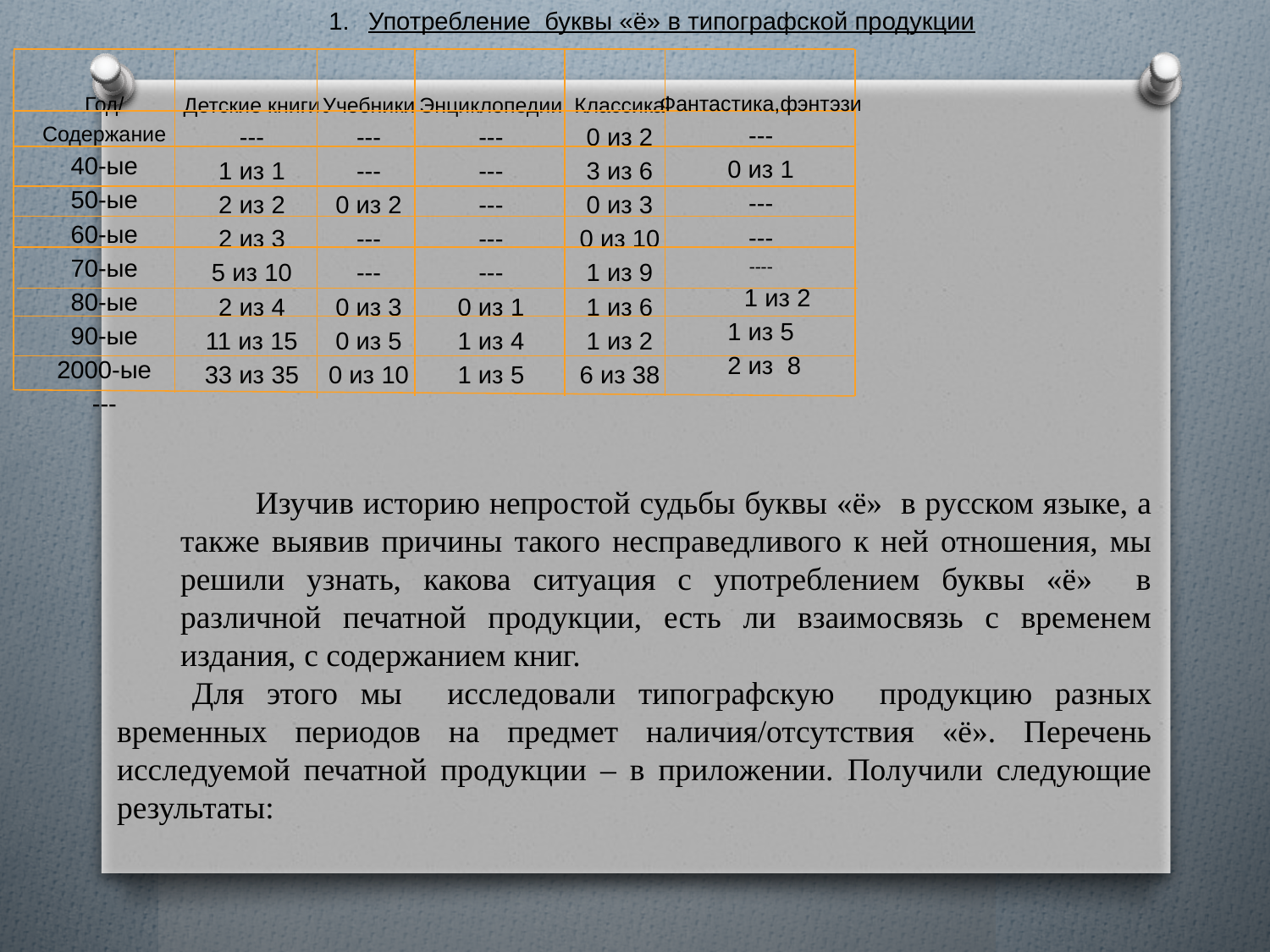

Употребление  буквы «ё» в типографской продукции
Фантастика,фэнтэзи
---
0 из 1
---
---
----
                1 из 2
1 из 5
 2 из  8
Год/Содержание
40-ые
50-ые
60-ые
70-ые
80-ые
90-ые
2000-ые
---
Детские книги
---
1 из 1
2 из 2
2 из 3
5 из 10
2 из 4
11 из 15
33 из 35
Учебники
---
---
0 из 2
---
---
0 из 3
0 из 5
0 из 10
Энциклопедии
---
---
---
---
---
0 из 1
1 из 4
1 из 5
Классика
0 из 2
3 из 6
0 из 3
0 из 10
1 из 9
1 из 6
1 из 2
6 из 38
Изучив историю непростой судьбы буквы «ё»  в русском языке, а также выявив причины такого несправедливого к ней отношения, мы решили узнать, какова ситуация с употреблением буквы «ё»  в различной печатной продукции, есть ли взаимосвязь с временем издания, с содержанием книг.
Для этого мы  исследовали типографскую  продукцию разных временных периодов на предмет наличия/отсутствия «ё». Перечень исследуемой печатной продукции – в приложении. Получили следующие результаты: